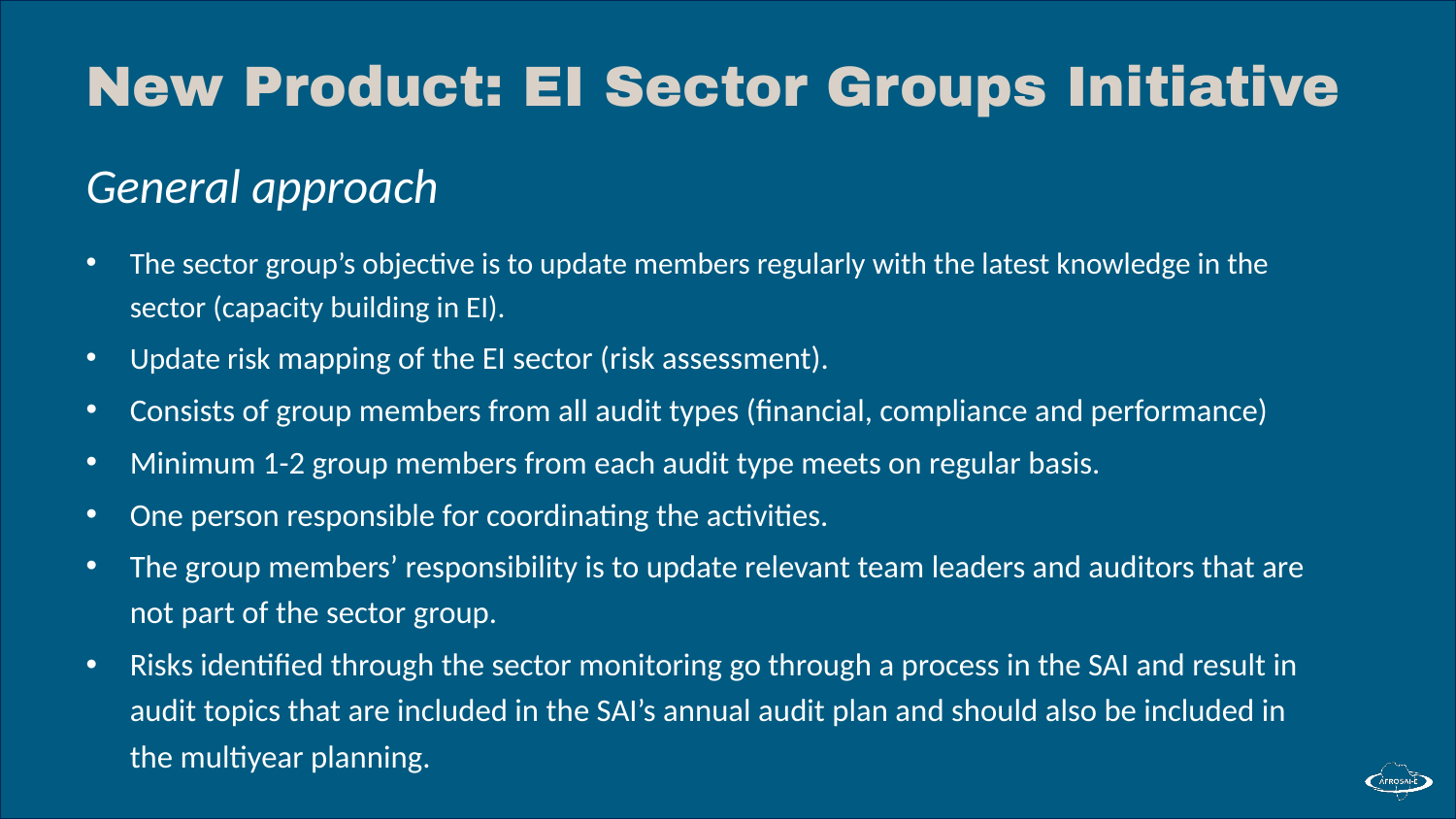

# New Product: EI Sector Groups Initiative
General approach
The sector group’s objective is to update members regularly with the latest knowledge in the sector (capacity building in EI).
Update risk mapping of the EI sector (risk assessment).
Consists of group members from all audit types (financial, compliance and performance)
Minimum 1-2 group members from each audit type meets on regular basis.
One person responsible for coordinating the activities.
The group members’ responsibility is to update relevant team leaders and auditors that are not part of the sector group.
Risks identified through the sector monitoring go through a process in the SAI and result in audit topics that are included in the SAI’s annual audit plan and should also be included in the multiyear planning.